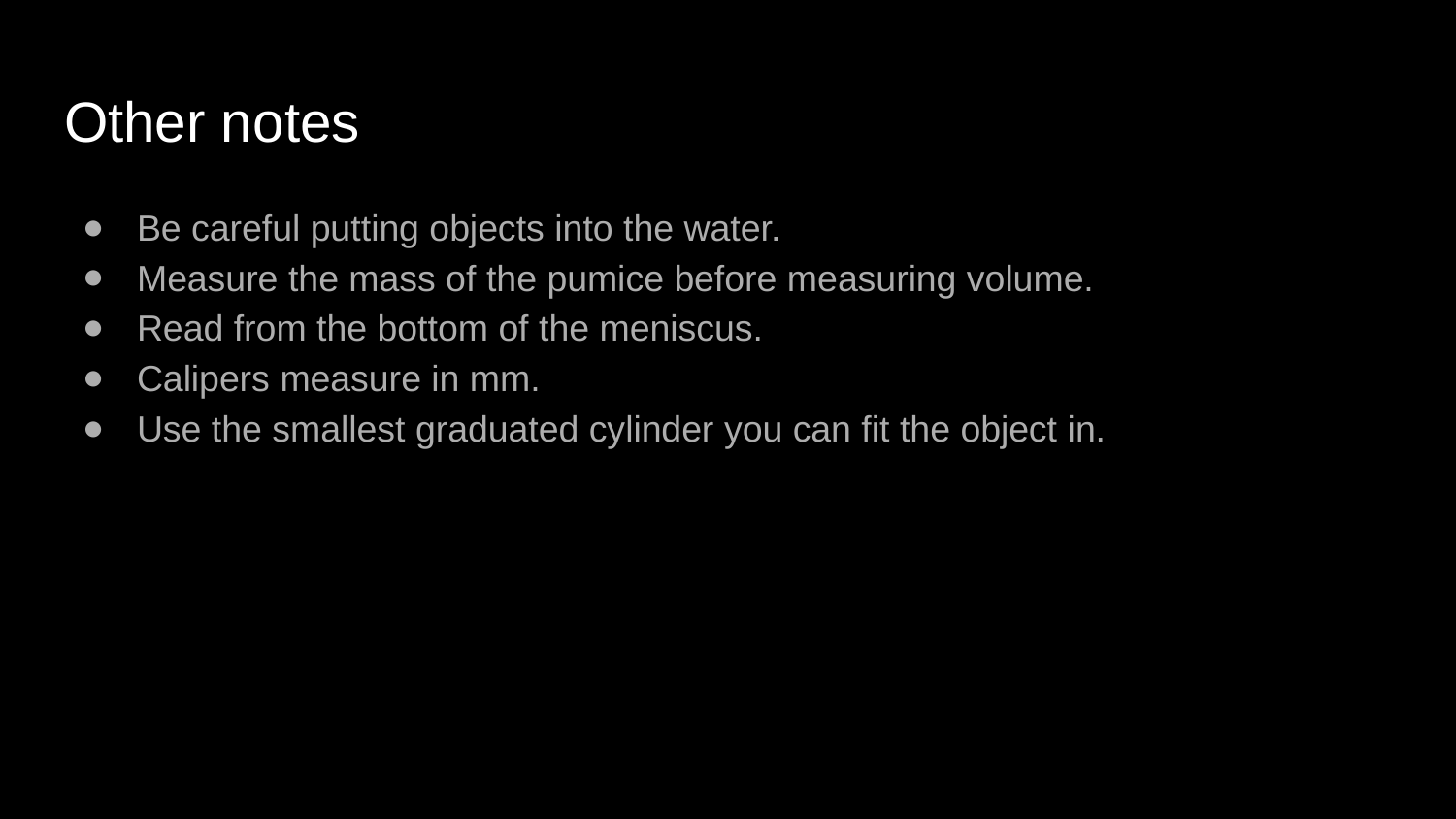

# Other notes
Be careful putting objects into the water.
Measure the mass of the pumice before measuring volume.
Read from the bottom of the meniscus.
Calipers measure in mm.
Use the smallest graduated cylinder you can fit the object in.